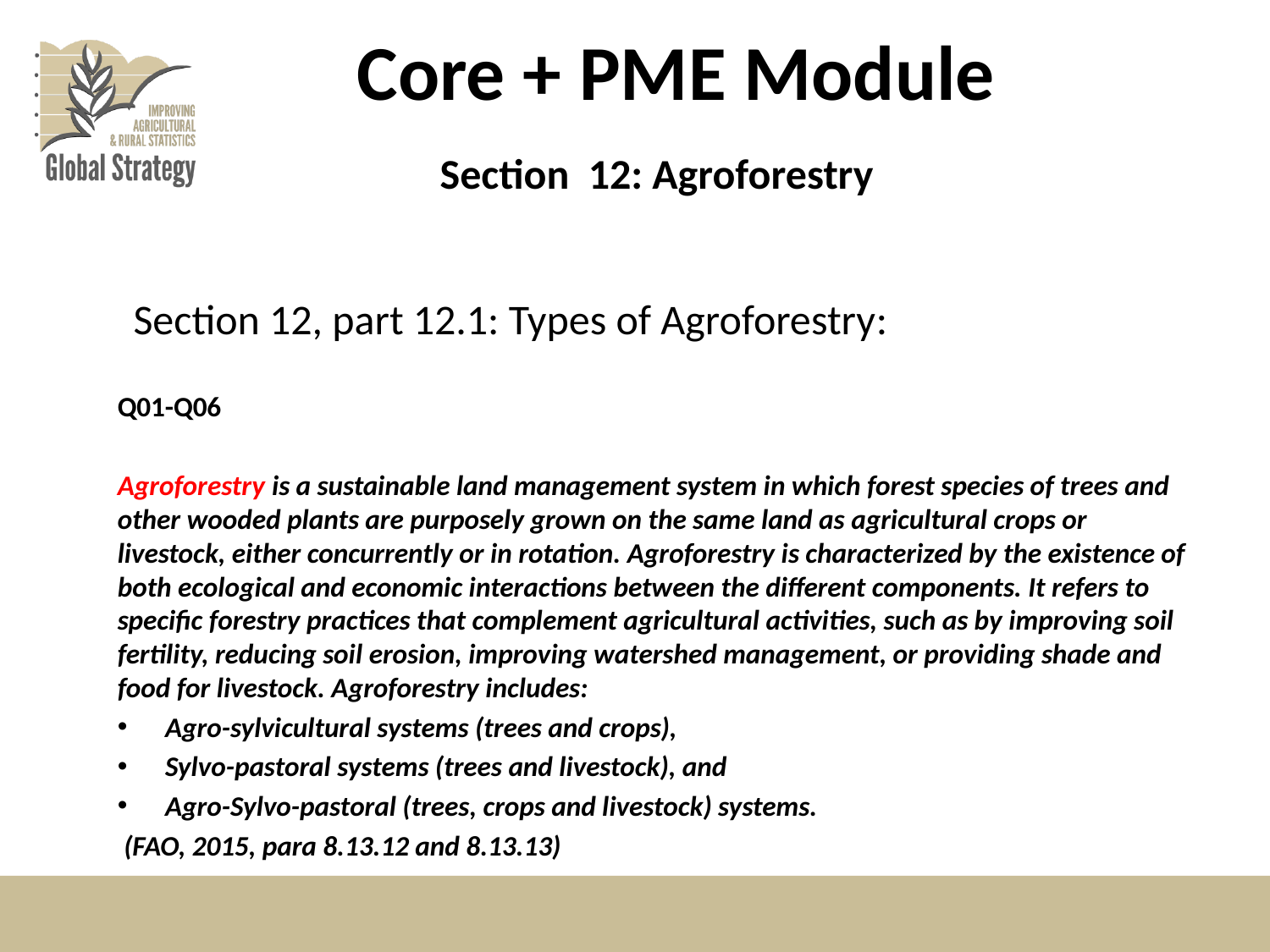

# Core + PME Module
Section  12: Agroforestry

Section 12, part 12.1: Types of Agroforestry:

Q01-Q06

Agroforestry is a sustainable land management system in which forest species of trees and other wooded plants are purposely grown on the same land as agricultural crops or livestock, either concurrently or in rotation. Agroforestry is characterized by the existence of both ecological and economic interactions between the different components. It refers to specific forestry practices that complement agricultural activities, such as by improving soil fertility, reducing soil erosion, improving watershed management, or providing shade and food for livestock. Agroforestry includes:
Agro-sylvicultural systems (trees and crops),
Sylvo-pastoral systems (trees and livestock), and
Agro-Sylvo-pastoral (trees, crops and livestock) systems.
 (FAO, 2015, para 8.13.12 and 8.13.13)